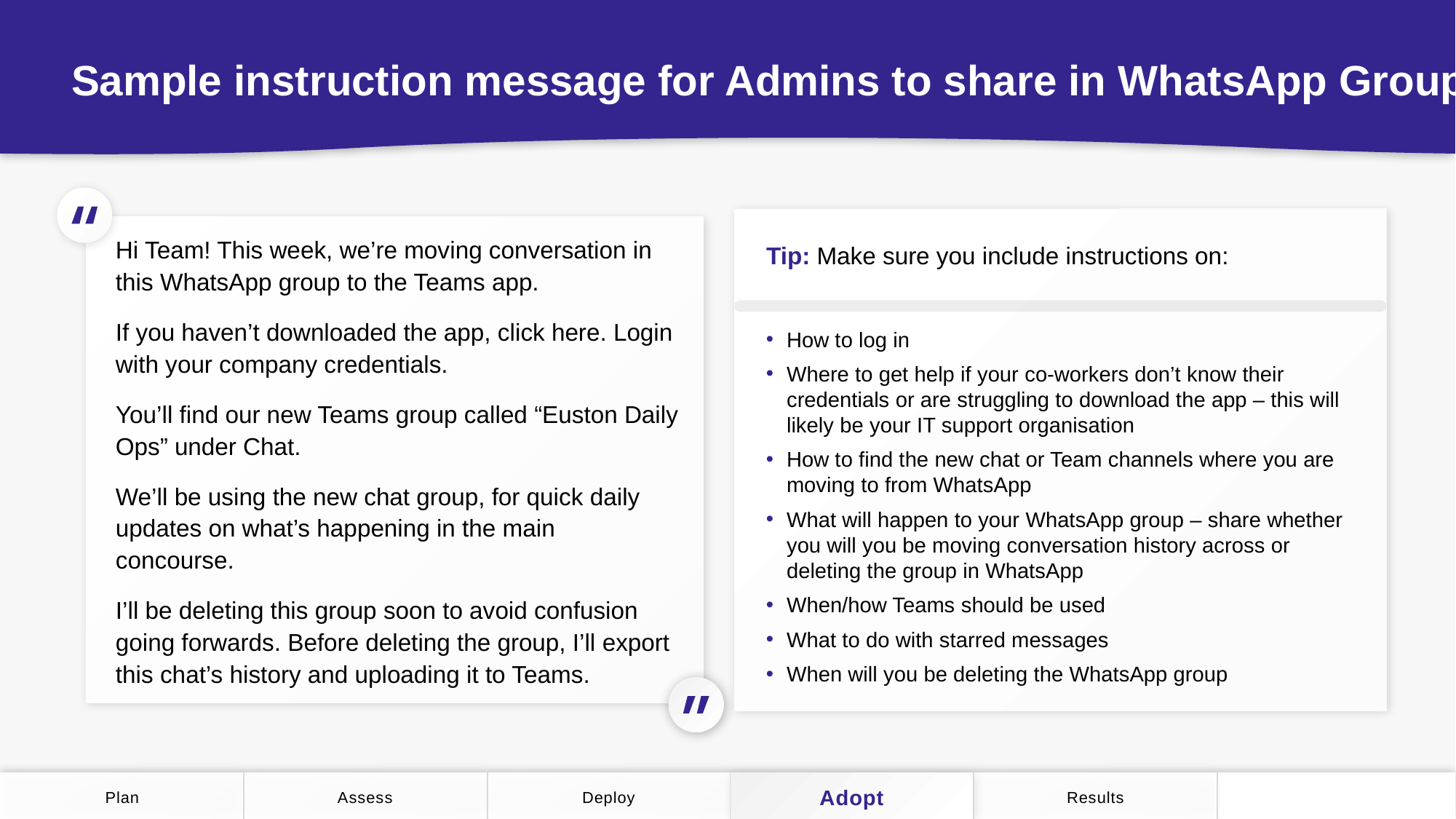

Sample instruction message for Admins to share in WhatsApp Group

Tip: Make sure you include instructions on:

Hi Team! This week, we’re moving conversation in this WhatsApp group to the Teams app.
If you haven’t downloaded the app, click here. Login with your company credentials.
You’ll find our new Teams group called “Euston Daily Ops” under Chat.
We’ll be using the new chat group, for quick daily updates on what’s happening in the main concourse.
I’ll be deleting this group soon to avoid confusion going forwards. Before deleting the group, I’ll export this chat’s history and uploading it to Teams.
How to log in
Where to get help if your co-workers don’t know their credentials or are struggling to download the app – this will likely be your IT support organisation
How to find the new chat or Team channels where you are moving to from WhatsApp
What will happen to your WhatsApp group – share whether you will you be moving conversation history across or deleting the group in WhatsApp
When/how Teams should be used
What to do with starred messages
When will you be deleting the WhatsApp group